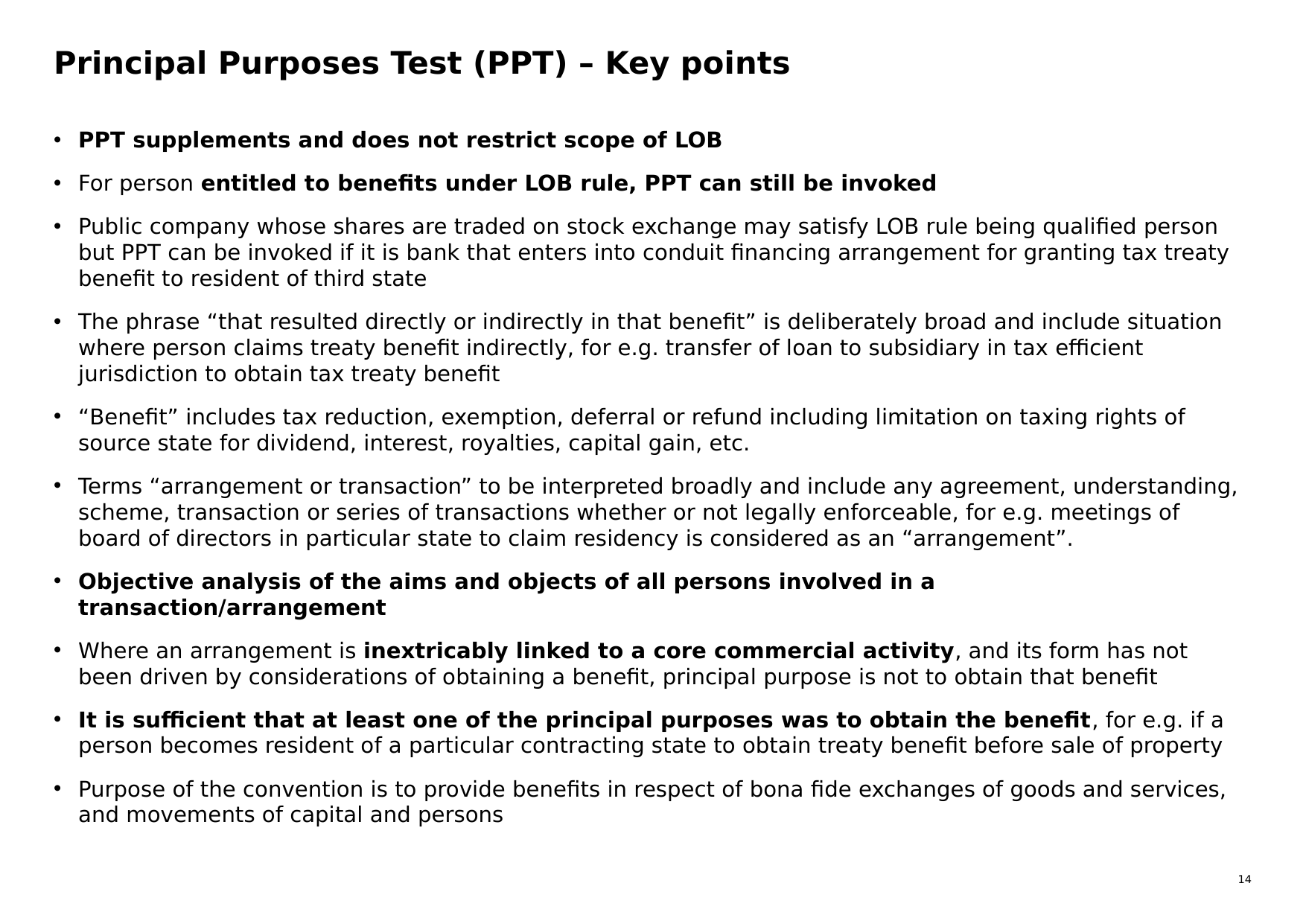

# Principal Purposes Test (PPT) – Key points
PPT supplements and does not restrict scope of LOB
For person entitled to benefits under LOB rule, PPT can still be invoked
Public company whose shares are traded on stock exchange may satisfy LOB rule being qualified person but PPT can be invoked if it is bank that enters into conduit financing arrangement for granting tax treaty benefit to resident of third state
The phrase “that resulted directly or indirectly in that benefit” is deliberately broad and include situation where person claims treaty benefit indirectly, for e.g. transfer of loan to subsidiary in tax efficient jurisdiction to obtain tax treaty benefit
“Benefit” includes tax reduction, exemption, deferral or refund including limitation on taxing rights of source state for dividend, interest, royalties, capital gain, etc.
Terms “arrangement or transaction” to be interpreted broadly and include any agreement, understanding, scheme, transaction or series of transactions whether or not legally enforceable, for e.g. meetings of board of directors in particular state to claim residency is considered as an “arrangement”.
Objective analysis of the aims and objects of all persons involved in a transaction/arrangement
Where an arrangement is inextricably linked to a core commercial activity, and its form has not been driven by considerations of obtaining a benefit, principal purpose is not to obtain that benefit
It is sufficient that at least one of the principal purposes was to obtain the benefit, for e.g. if a person becomes resident of a particular contracting state to obtain treaty benefit before sale of property
Purpose of the convention is to provide benefits in respect of bona fide exchanges of goods and services, and movements of capital and persons